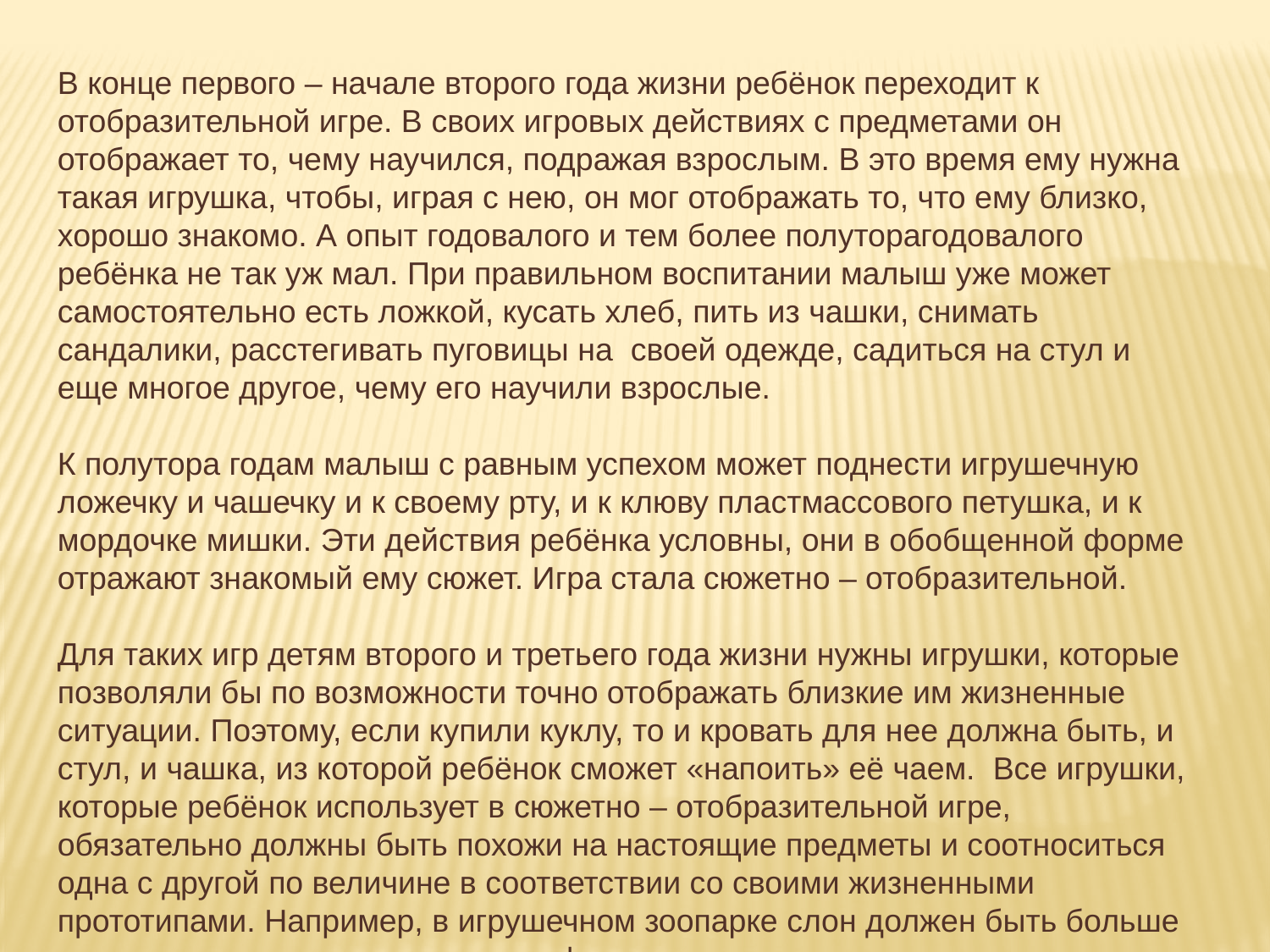

В конце первого – начале второго года жизни ребёнок переходит к отобразительной игре. В своих игровых действиях с предметами он отображает то, чему научился, подражая взрослым. В это время ему нужна такая игрушка, чтобы, играя с нею, он мог отображать то, что ему близко, хорошо знакомо. А опыт годовалого и тем более полуторагодовалого ребёнка не так уж мал. При правильном воспитании малыш уже может самостоятельно есть ложкой, кусать хлеб, пить из чашки, снимать сандалики, расстегивать пуговицы на  своей одежде, садиться на стул и еще многое другое, чему его научили взрослые.

К полутора годам малыш с равным успехом может поднести игрушечную ложечку и чашечку и к своему рту, и к клюву пластмассового петушка, и к мордочке мишки. Эти действия ребёнка условны, они в обобщенной форме отражают знакомый ему сюжет. Игра стала сюжетно – отобразительной.

Для таких игр детям второго и третьего года жизни нужны игрушки, которые позволяли бы по возможности точно отображать близкие им жизненные ситуации. Поэтому, если купили куклу, то и кровать для нее должна быть, и стул, и чашка, из которой ребёнок сможет «напоить» её чаем.  Все игрушки, которые ребёнок использует в сюжетно – отобразительной игре, обязательно должны быть похожи на настоящие предметы и соотноситься одна с другой по величине в соответствии со своими жизненными прототипами. Например, в игрушечном зоопарке слон должен быть больше медвежонка, а заяц меньше жирафа и т.д.